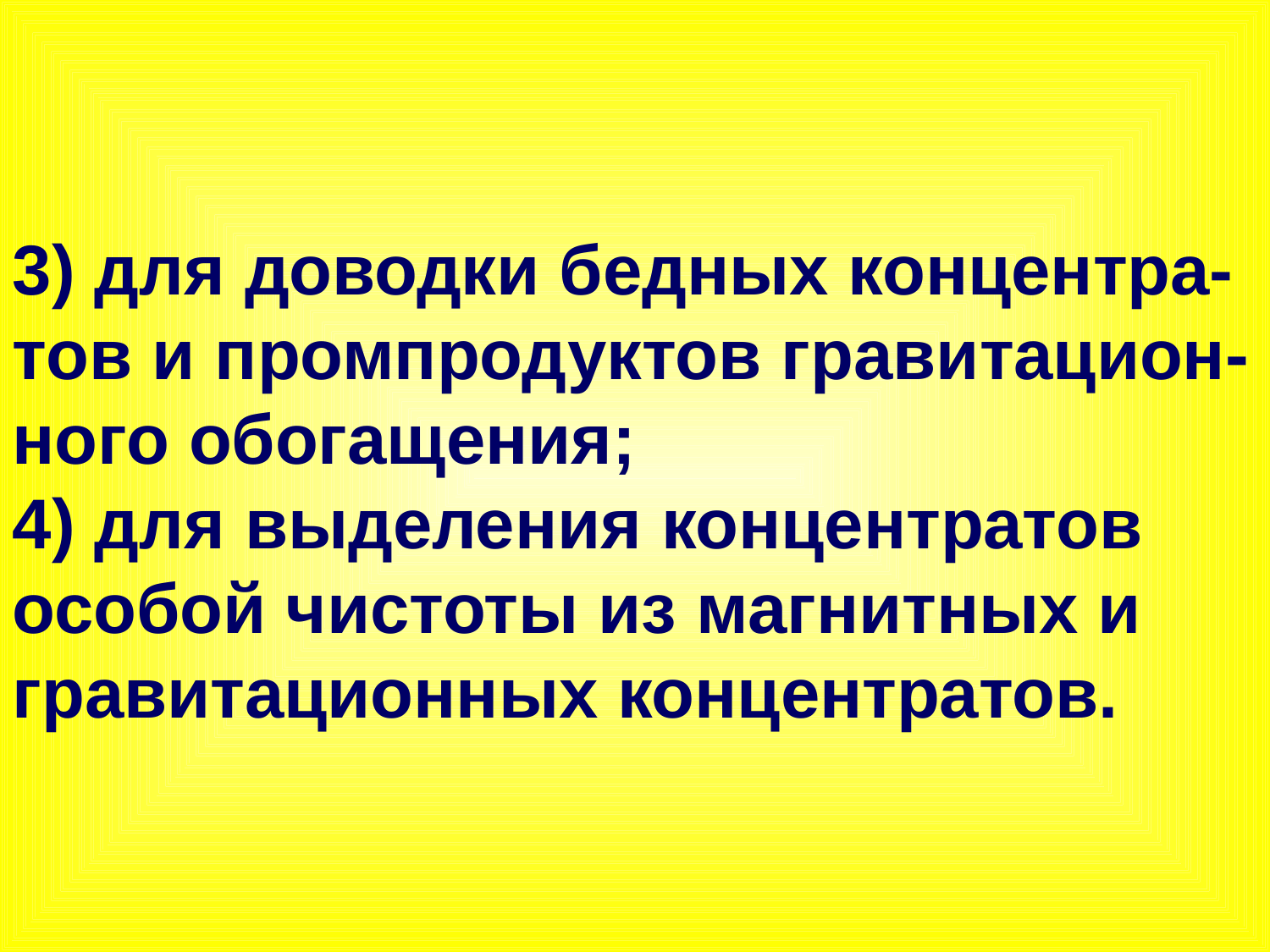

3) для доводки бедных концентра-тов и промпродуктов гравитацион-ного обогащения;
4) для выделения концентратов особой чистоты из магнитных и гравитационных концентратов.